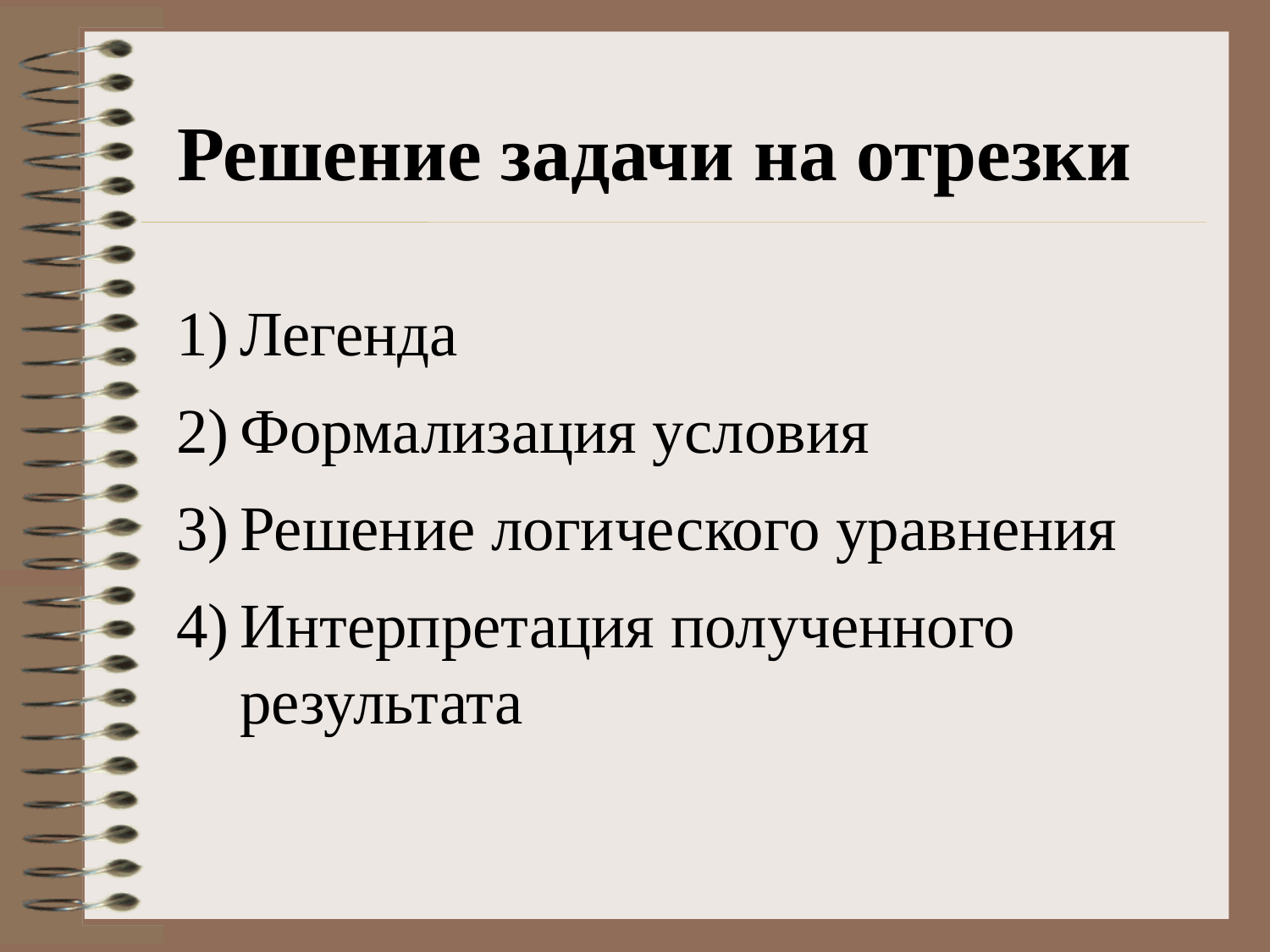

Решение задачи на отрезки
Легенда
Формализация условия
Решение логического уравнения
Интерпретация полученного результата